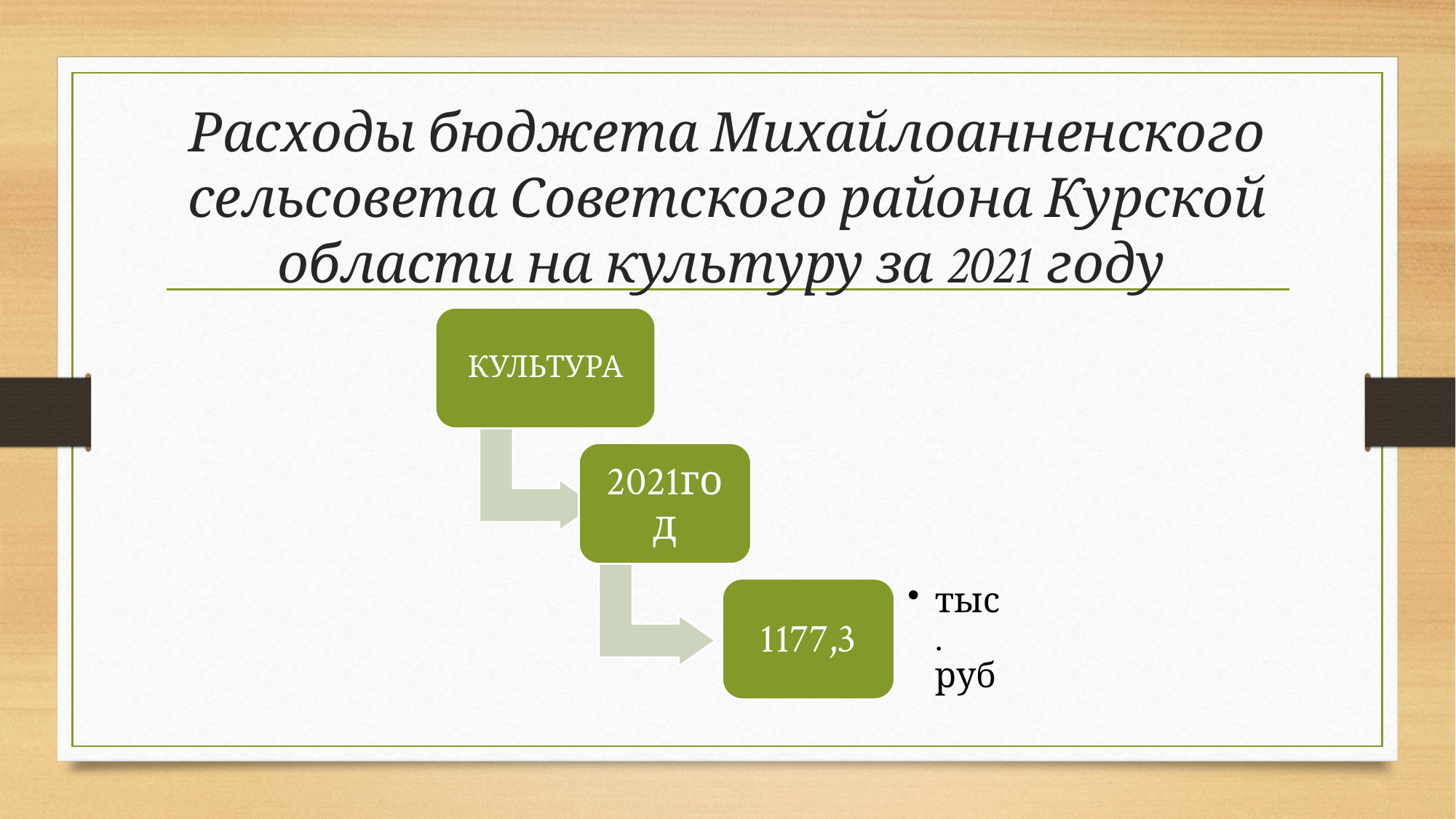

# Расходы бюджета Михайлоанненского сельсовета Советского района Курской области на культуру за 2021 году
КУЛЬТУРА
2021год
1177,3
тыс. руб